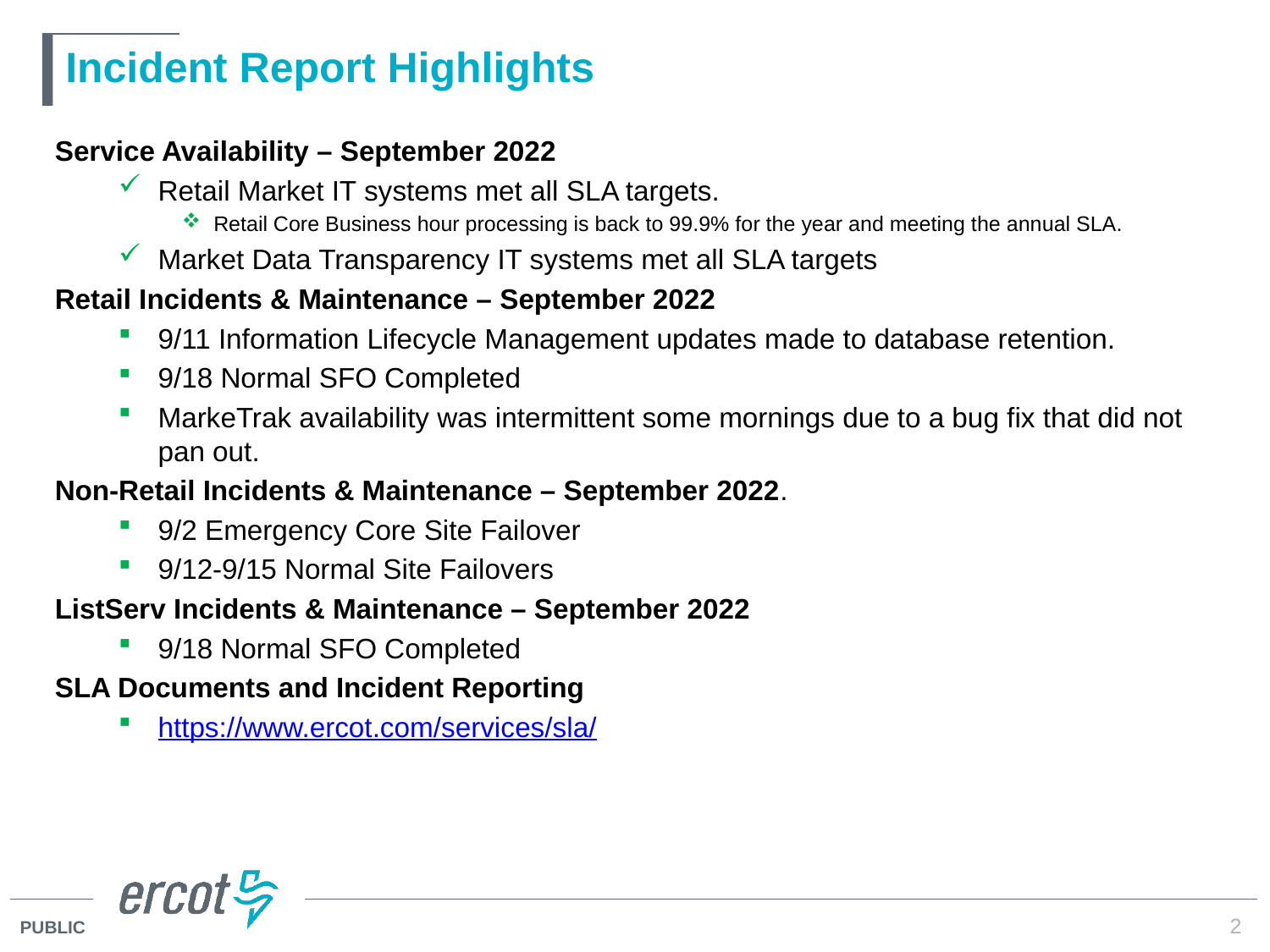

# Incident Report Highlights
Service Availability – September 2022
Retail Market IT systems met all SLA targets.
Retail Core Business hour processing is back to 99.9% for the year and meeting the annual SLA.
Market Data Transparency IT systems met all SLA targets
Retail Incidents & Maintenance – September 2022
9/11 Information Lifecycle Management updates made to database retention.
9/18 Normal SFO Completed
MarkeTrak availability was intermittent some mornings due to a bug fix that did not pan out.
Non-Retail Incidents & Maintenance – September 2022.
9/2 Emergency Core Site Failover
9/12-9/15 Normal Site Failovers
ListServ Incidents & Maintenance – September 2022
9/18 Normal SFO Completed
SLA Documents and Incident Reporting
https://www.ercot.com/services/sla/

2